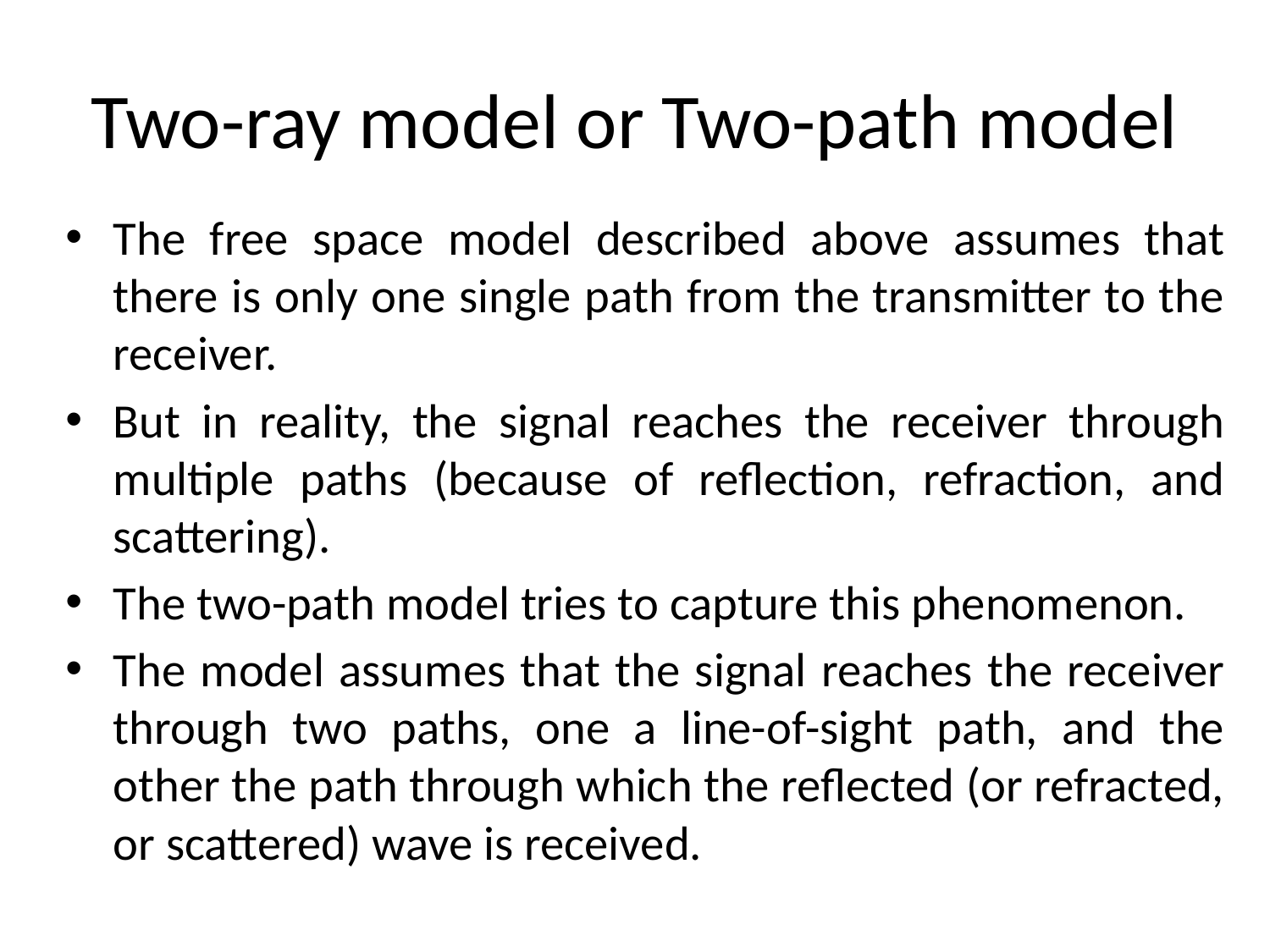

# Two-ray model or Two-path model
The free space model described above assumes that there is only one single path from the transmitter to the receiver.
But in reality, the signal reaches the receiver through multiple paths (because of reflection, refraction, and scattering).
The two-path model tries to capture this phenomenon.
The model assumes that the signal reaches the receiver through two paths, one a line-of-sight path, and the other the path through which the reflected (or refracted, or scattered) wave is received.